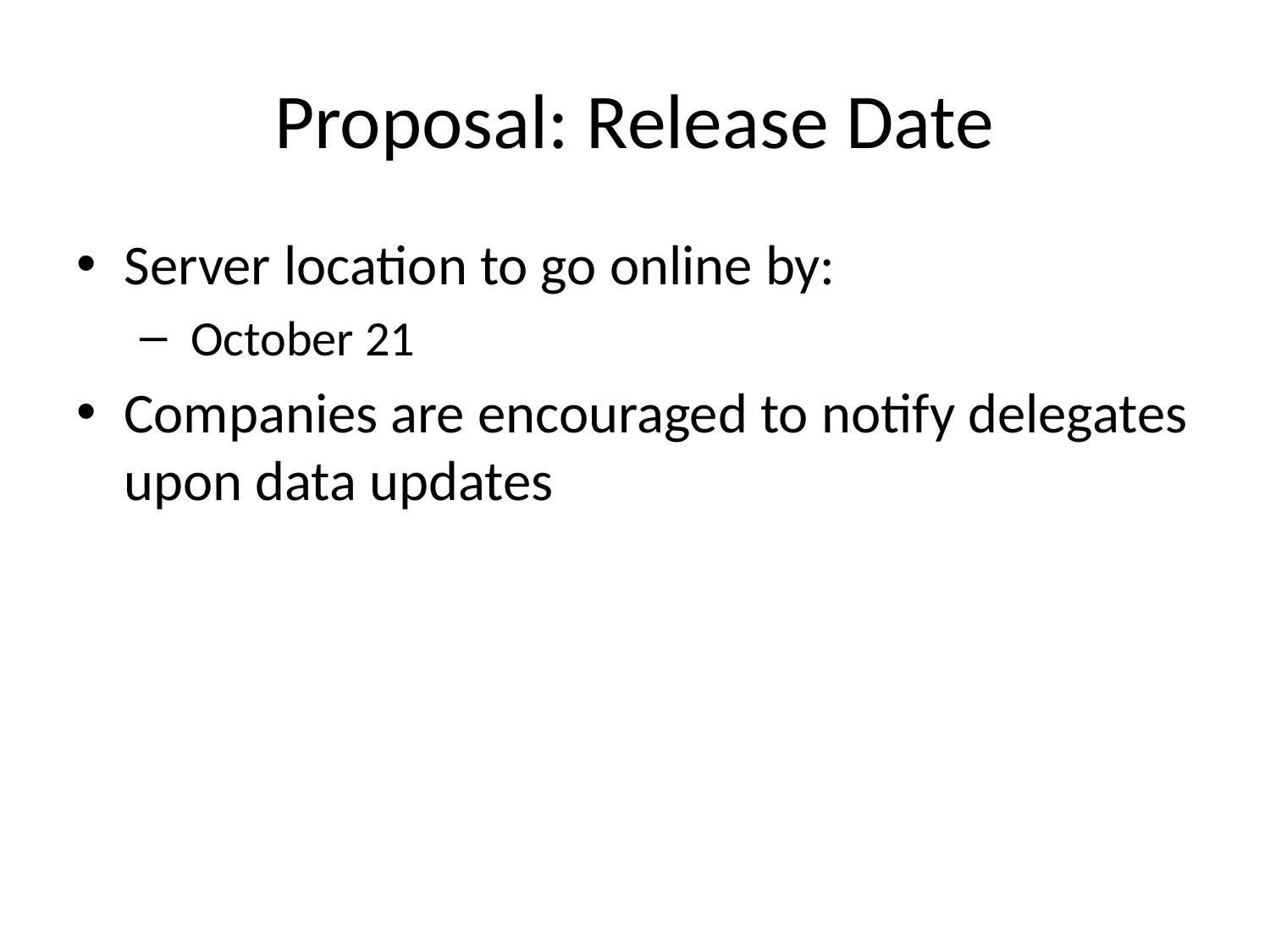

# Proposal: Release Date
Server location to go online by:
 October 21
Companies are encouraged to notify delegates upon data updates